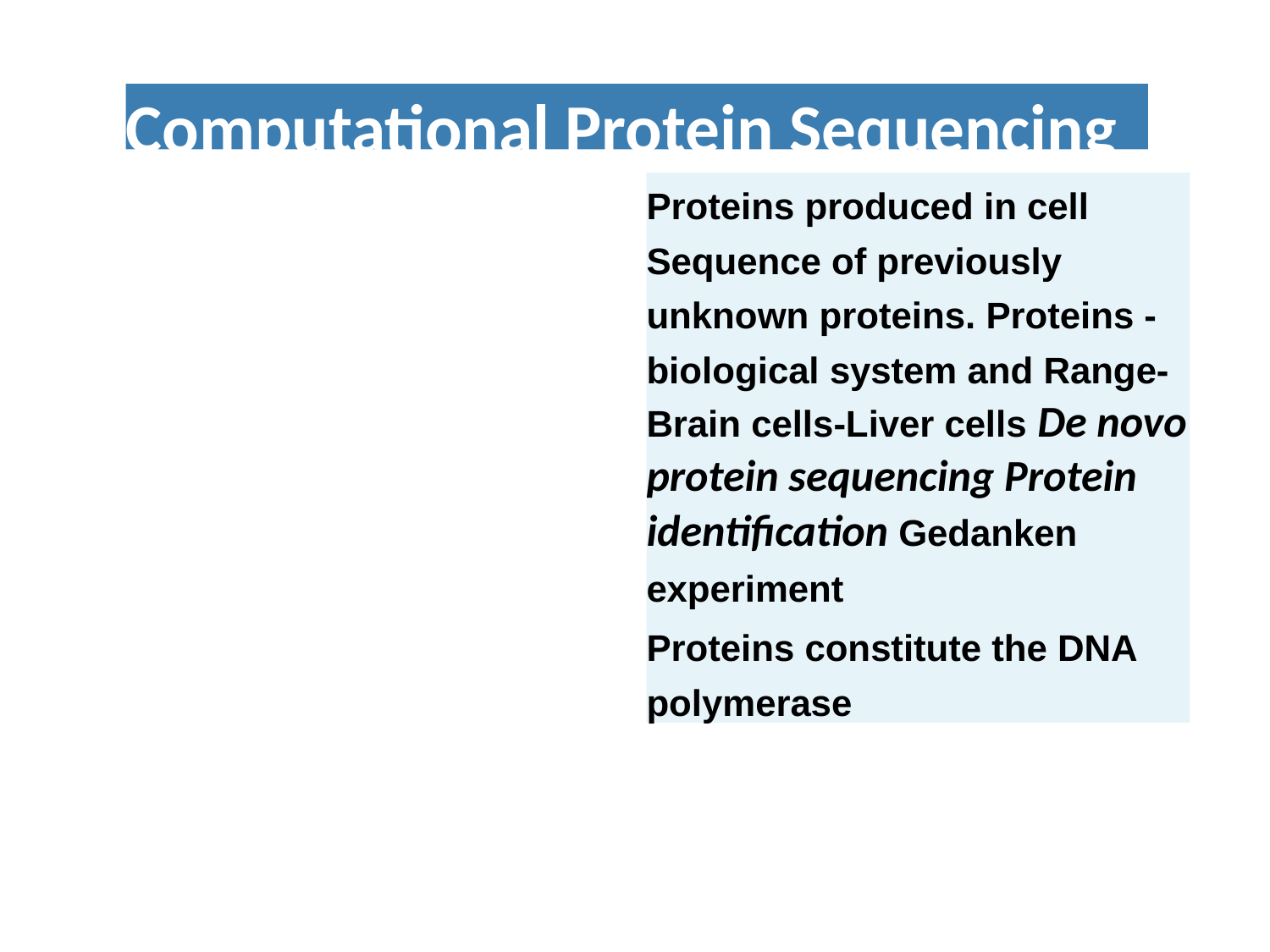

Computational Protein Sequencing
Proteins produced in cell Sequence of previously unknown proteins. Proteins -biological system and Range-Brain cells-Liver cells De novo protein sequencing Protein identification Gedanken experiment
Proteins constitute the DNA polymerase